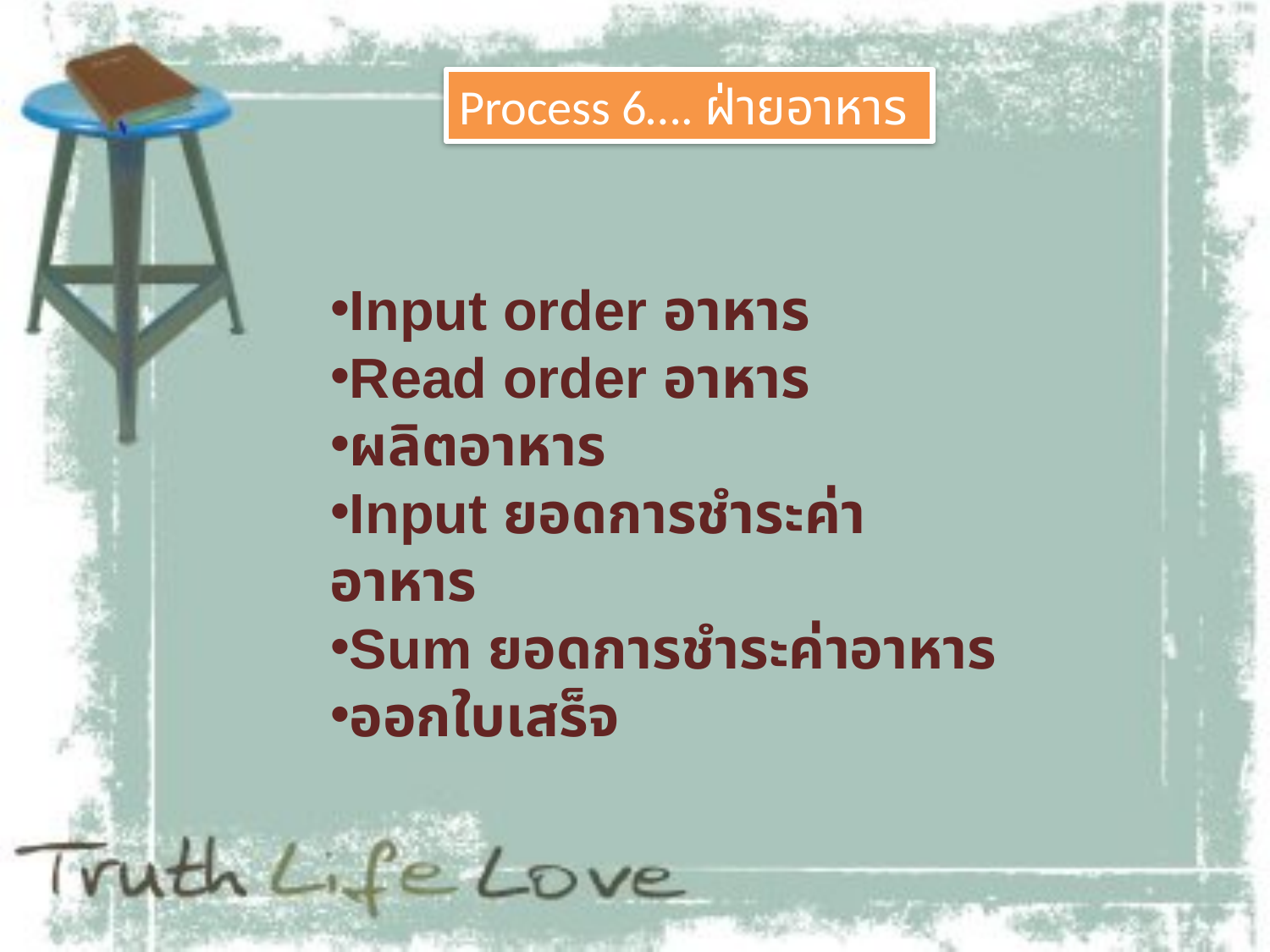

Process 6…. ฝ่ายอาหาร
Input order อาหาร
Read order อาหาร
ผลิตอาหาร
Input ยอดการชำระค่าอาหาร
Sum ยอดการชำระค่าอาหาร
ออกใบเสร็จ